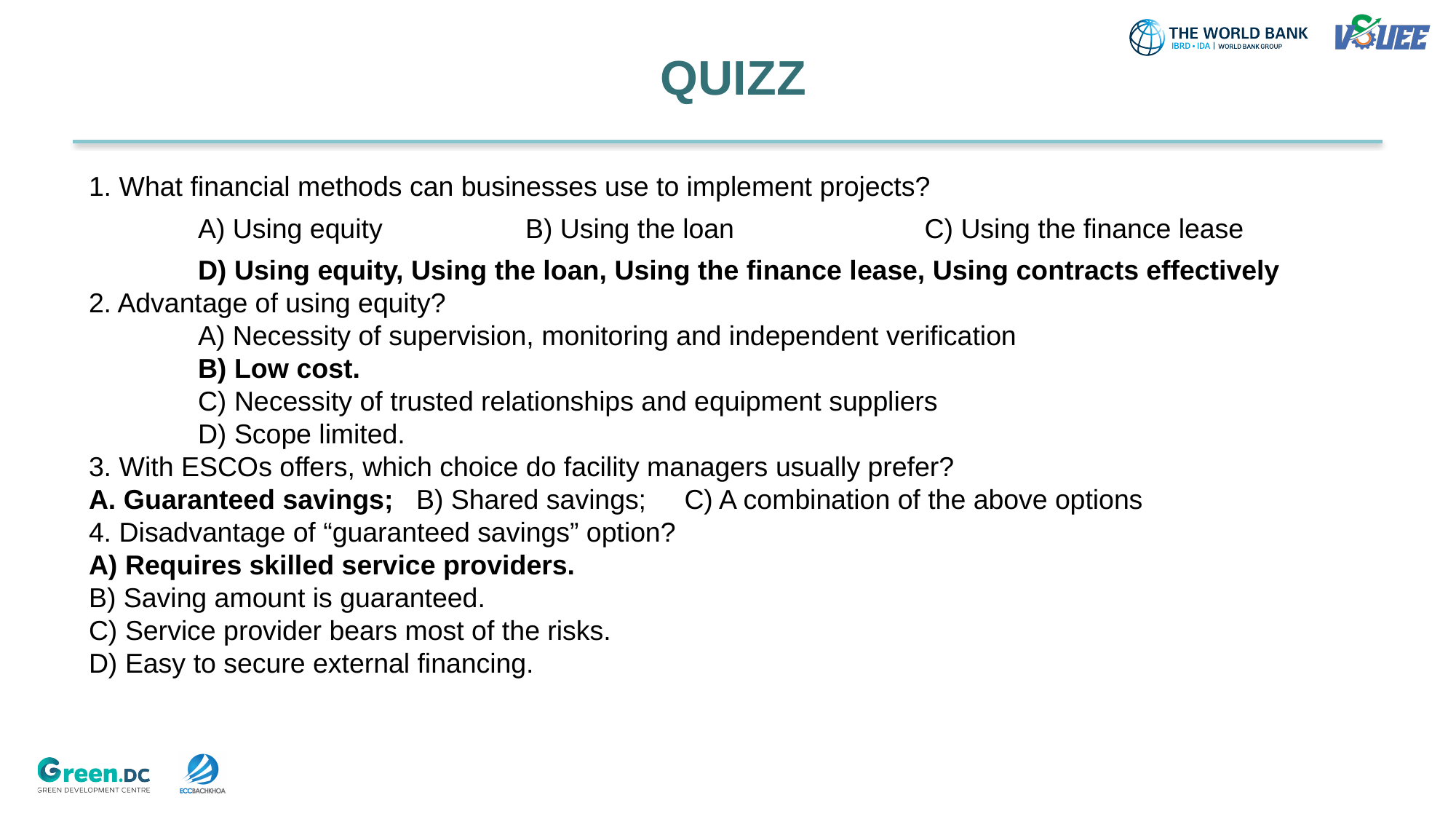

# QUIZZ
1. What financial methods can businesses use to implement projects?
	A) Using equity           	B) Using the loan                         C) Using the finance lease
	D) Using equity, Using the loan, Using the finance lease, Using contracts effectively
2. Advantage of using equity?
	A) Necessity of supervision, monitoring and independent verification
	B) Low cost.
	C) Necessity of trusted relationships and equipment suppliers
	D) Scope limited.
3. With ESCOs offers, which choice do facility managers usually prefer?
A. Guaranteed savings;	B) Shared savings;     C) A combination of the above options
4. Disadvantage of “guaranteed savings” option?
A) Requires skilled service providers.
B) Saving amount is guaranteed.
C) Service provider bears most of the risks.
D) Easy to secure external financing.